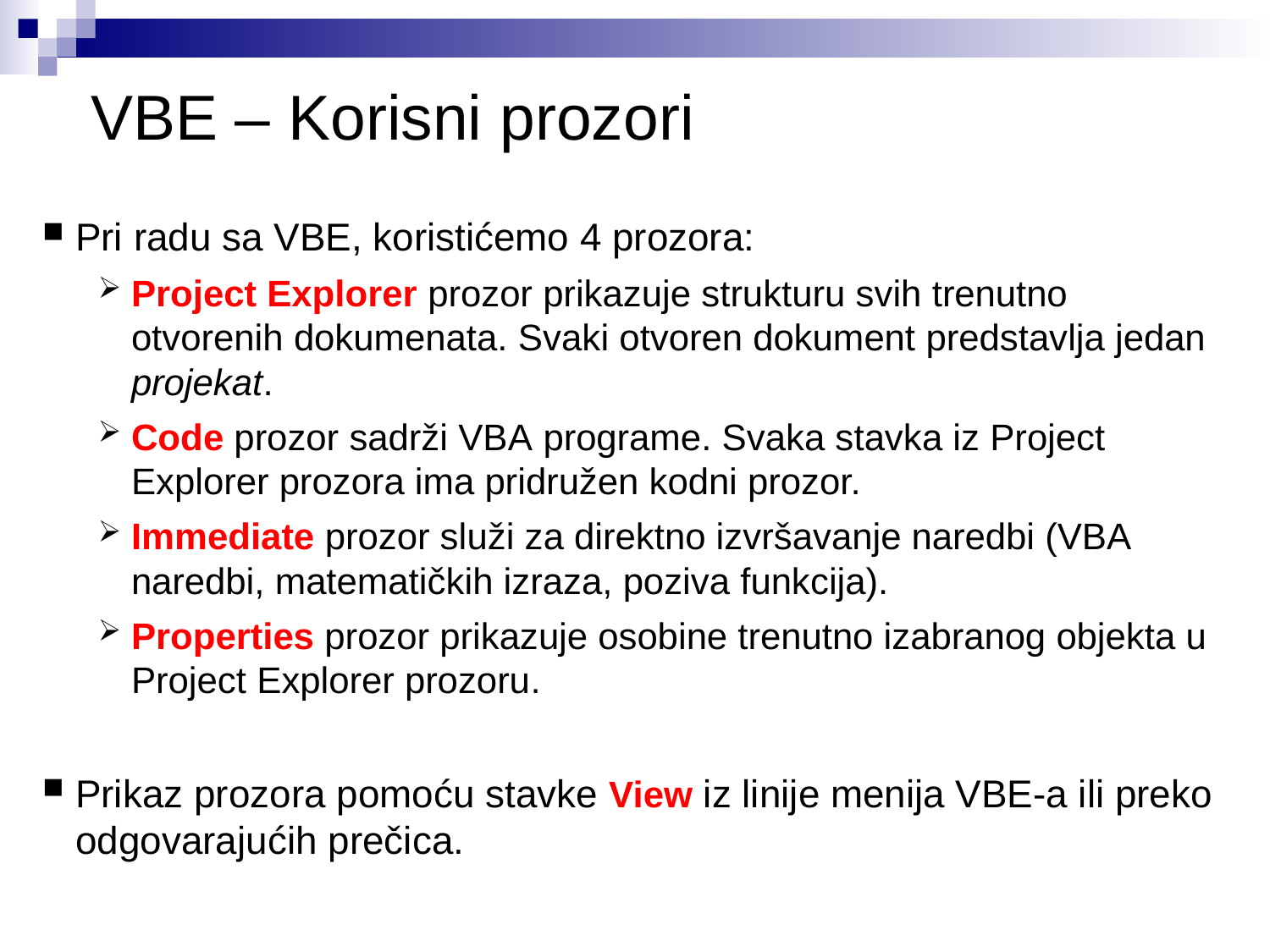

# VBE – Korisni prozori
Pri radu sa VBE, koristićemo 4 prozora:
Project Explorer prozor prikazuje strukturu svih trenutno otvorenih dokumenata. Svaki otvoren dokument predstavlja jedan projekat.
Code prozor sadrži VBA programe. Svaka stavka iz Project Explorer prozora ima pridružen kodni prozor.
Immediate prozor služi za direktno izvršavanje naredbi (VBA naredbi, matematičkih izraza, poziva funkcija).
Properties prozor prikazuje osobine trenutno izabranog objekta u Project Explorer prozoru.

Prikaz prozora pomoću stavke View iz linije menija VBE-a ili preko odgovarajućih prečica.